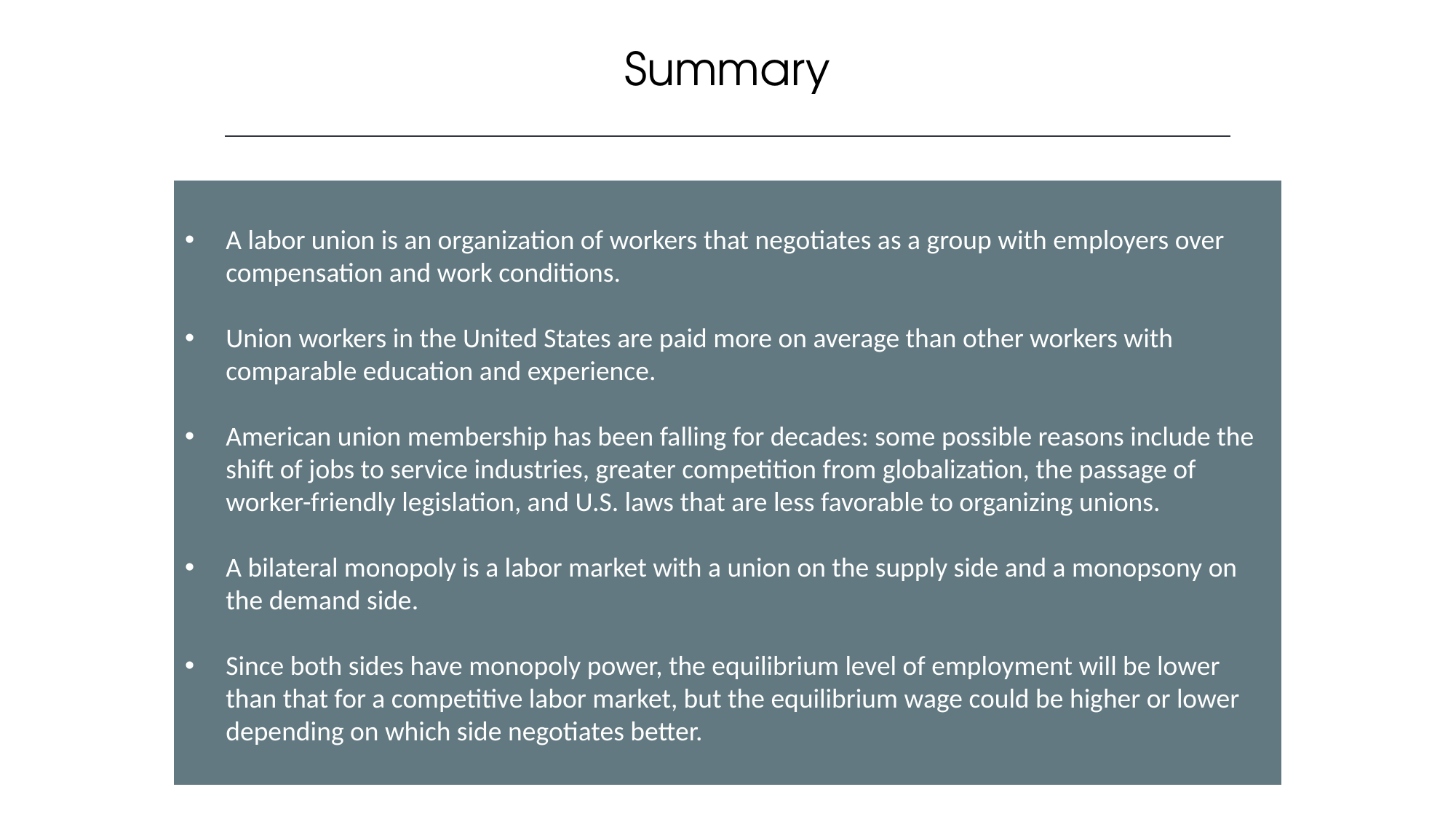

Summary
HAWKES LEARNING

A labor union is an organization of workers that negotiates as a group with employers over compensation and work conditions.

Union workers in the United States are paid more on average than other workers with comparable education and experience.

American union membership has been falling for decades: some possible reasons include the shift of jobs to service industries, greater competition from globalization, the passage of worker-friendly legislation, and U.S. laws that are less favorable to organizing unions.

A bilateral monopoly is a labor market with a union on the supply side and a monopsony on the demand side.

Since both sides have monopoly power, the equilibrium level of employment will be lower than that for a competitive labor market, but the equilibrium wage could be higher or lower depending on which side negotiates better.